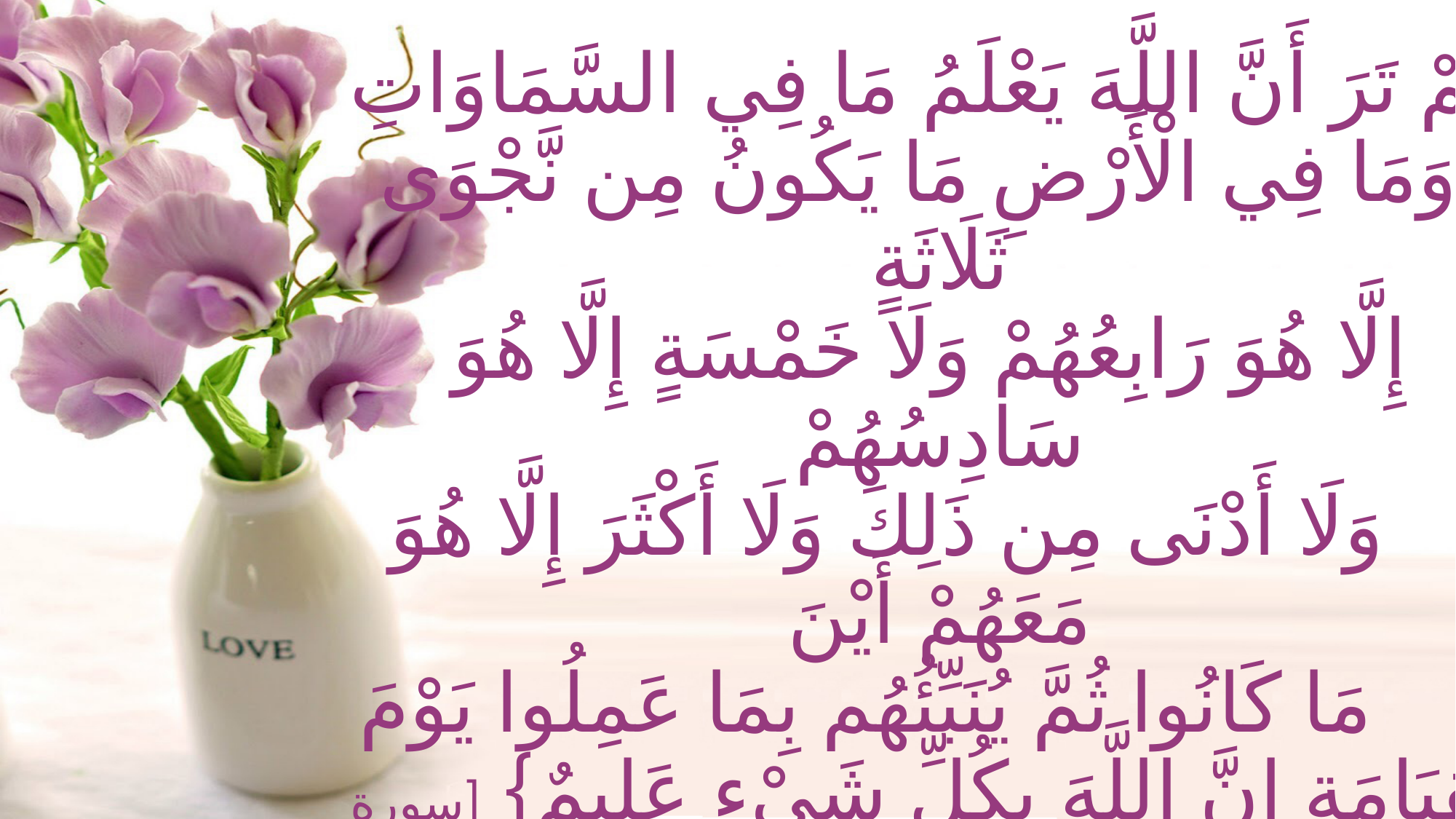

# قال تعالى: {أَلَمْ تَرَ أَنَّ اللَّهَ يَعْلَمُ مَا فِي السَّمَاوَاتِ وَمَا فِي الْأَرْضِ مَا يَكُونُ مِن نَّجْوَى ثَلَاثَةٍ إِلَّا هُوَ رَابِعُهُمْ وَلَا خَمْسَةٍ إِلَّا هُوَ سَادِسُهُمْ وَلَا أَدْنَى مِن ذَلِكَ وَلَا أَكْثَرَ إِلَّا هُوَ مَعَهُمْ أَيْنَ مَا كَانُوا ثُمَّ يُنَبِّئُهُم بِمَا عَمِلُوا يَوْمَ الْقِيَامَةِ إِنَّ اللَّهَ بِكُلِّ شَيْءٍ عَلِيمٌ} [سورة المجادلة: آية 7].